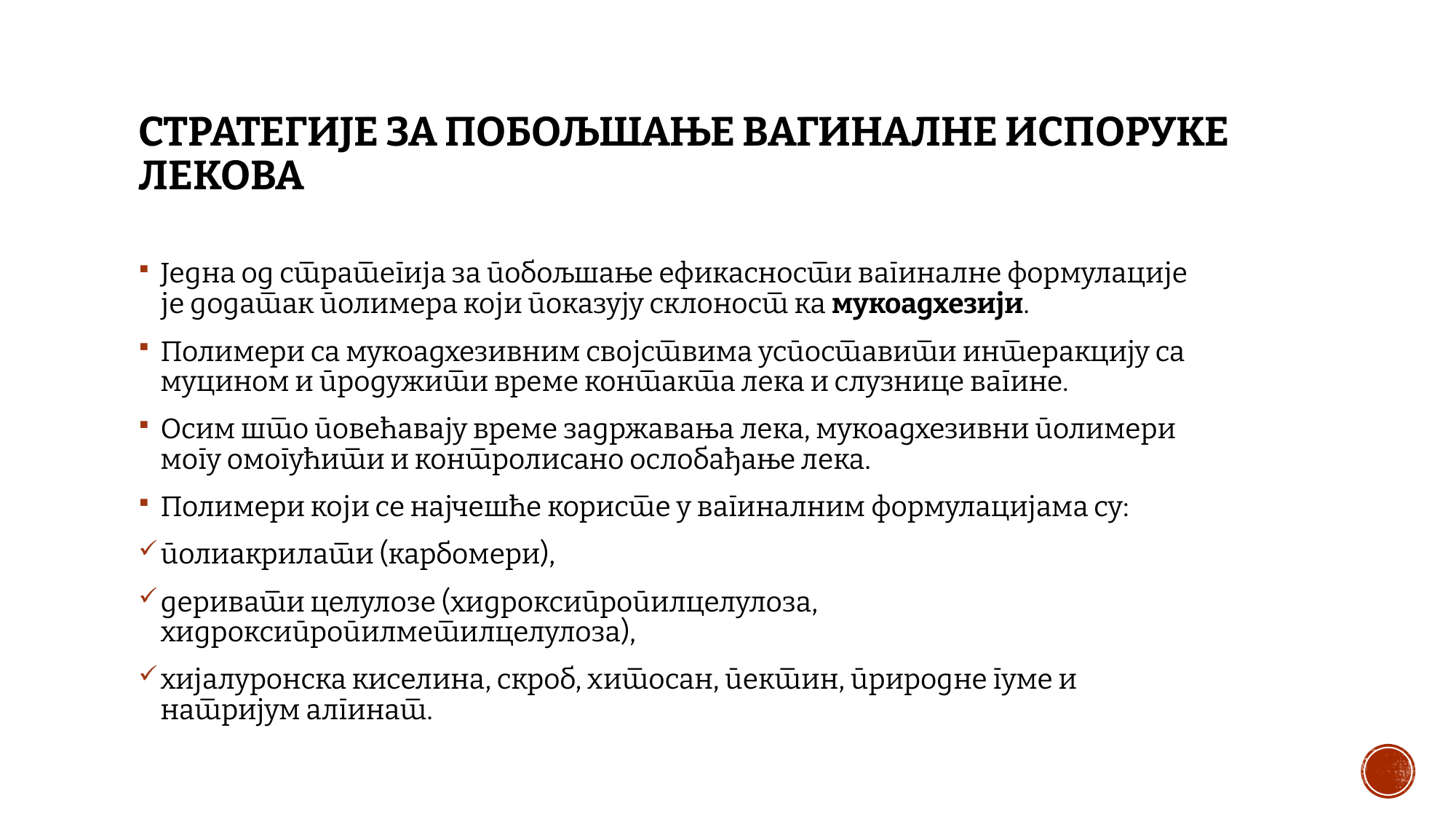

# Стратегије за побољшање вагиналне испоруке лекова
Једна од стратегија за побољшање ефикасности вагиналне формулације је додатак полимера који показују склоност ка мукоадхезији.
Полимери са мукоадхезивним својствима успоставити интеракцију са муцином и продужити време контакта лека и слузнице вагине.
Осим што повећавају време задржавања лека, мукоадхезивни полимери могу омогућити и контролисано ослобађање лека.
Полимери који се најчешће користе у вагиналним формулацијама су:
полиакрилати (карбомери),
деривати целулозе (хидроксипропилцелулоза, хидроксипропилметилцелулоза),
хијалуронска киселина, скроб, хитосан, пектин, природне гуме и натријум алгинат.